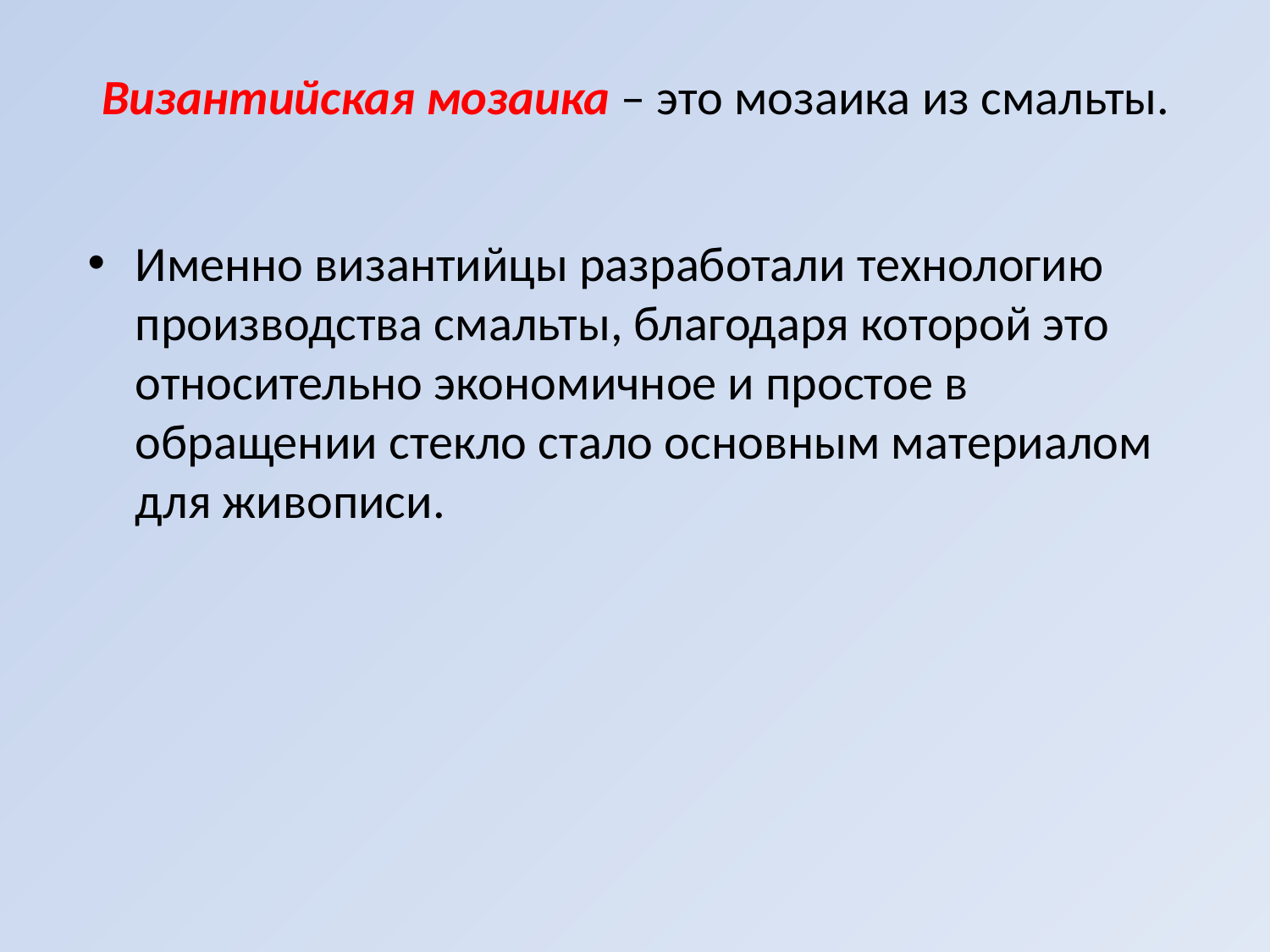

# Византийская мозаика – это мозаика из смальты.
Именно византийцы разработали технологию производства смальты, благодаря которой это относительно экономичное и простое в обращении стекло стало основным материалом для живописи.